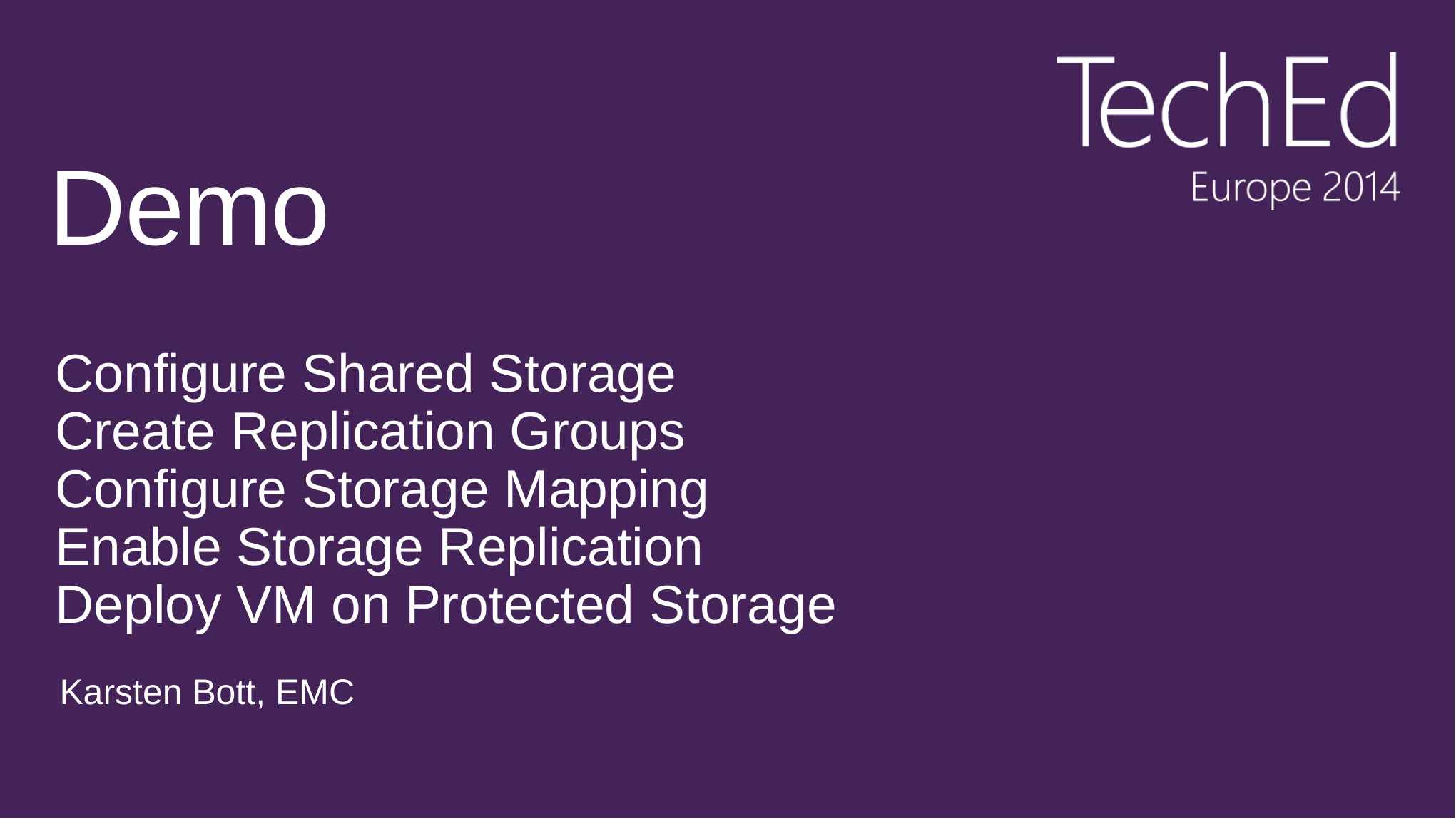

# Demo
Configure Shared Storage
Create Replication Groups
Configure Storage Mapping
Enable Storage Replication
Deploy VM on Protected Storage

Karsten Bott, EMC